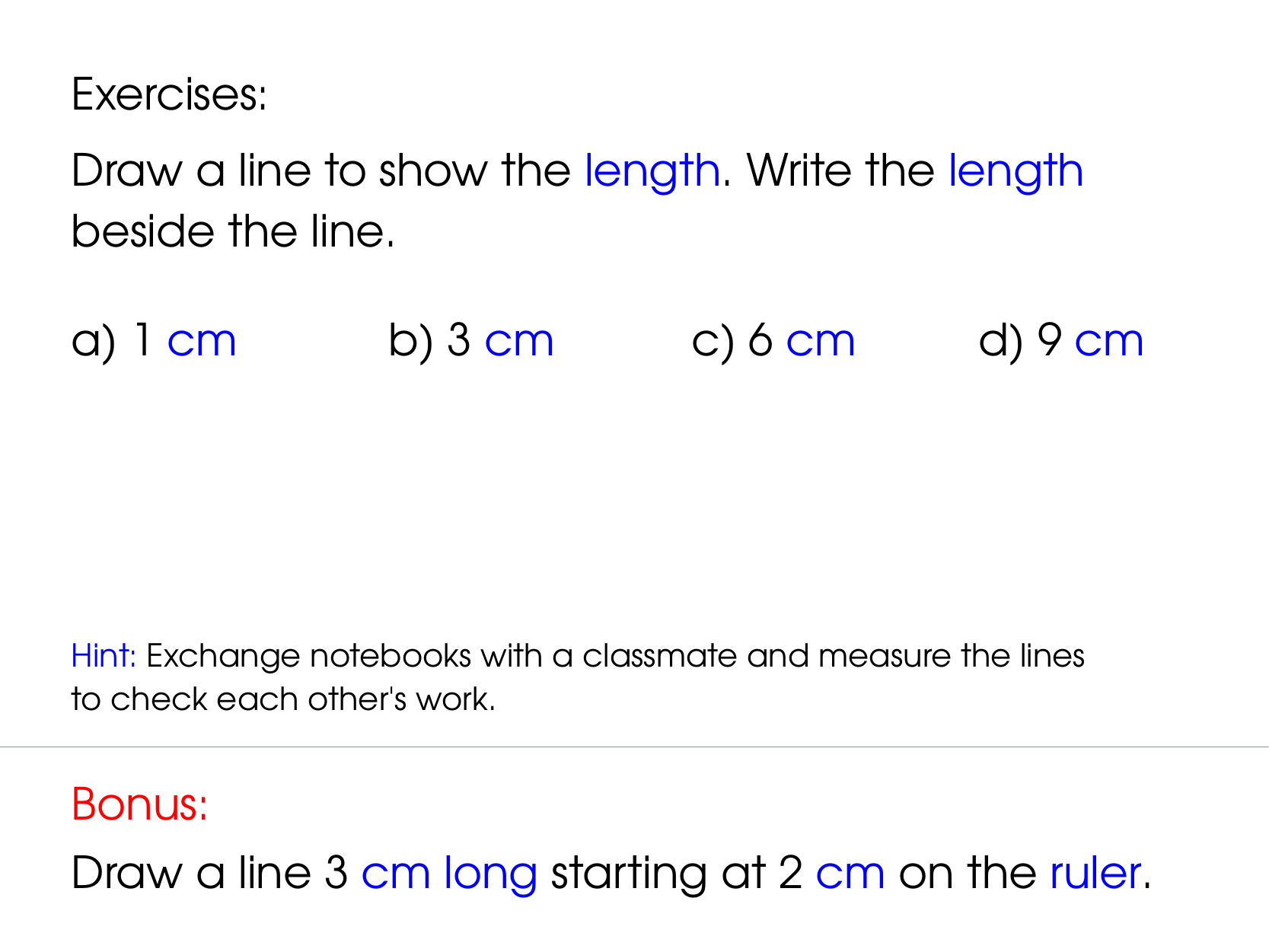

Exercises:
Draw a line to show the length. Write the length
beside the line.
a) 1 cm
b) 3 cm
c) 6 cm
d) 9 cm
Hint: Exchange notebooks with a classmate and measure the lines
to check each other's work.
Bonus:
Draw a line 3 cm long starting at 2 cm on the ruler.